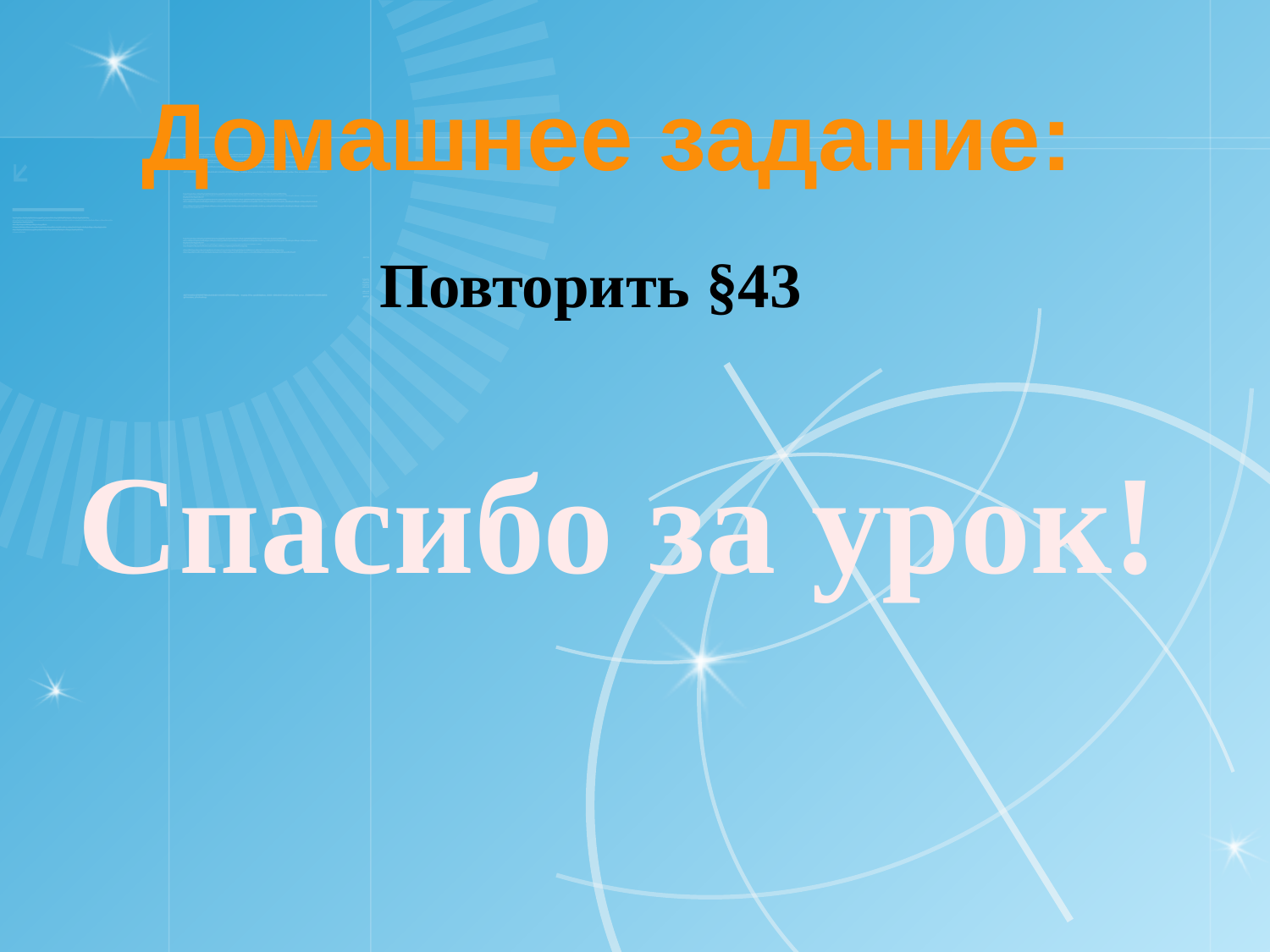

Домашнее задание:

Повторить §43

Спасибо за урок!